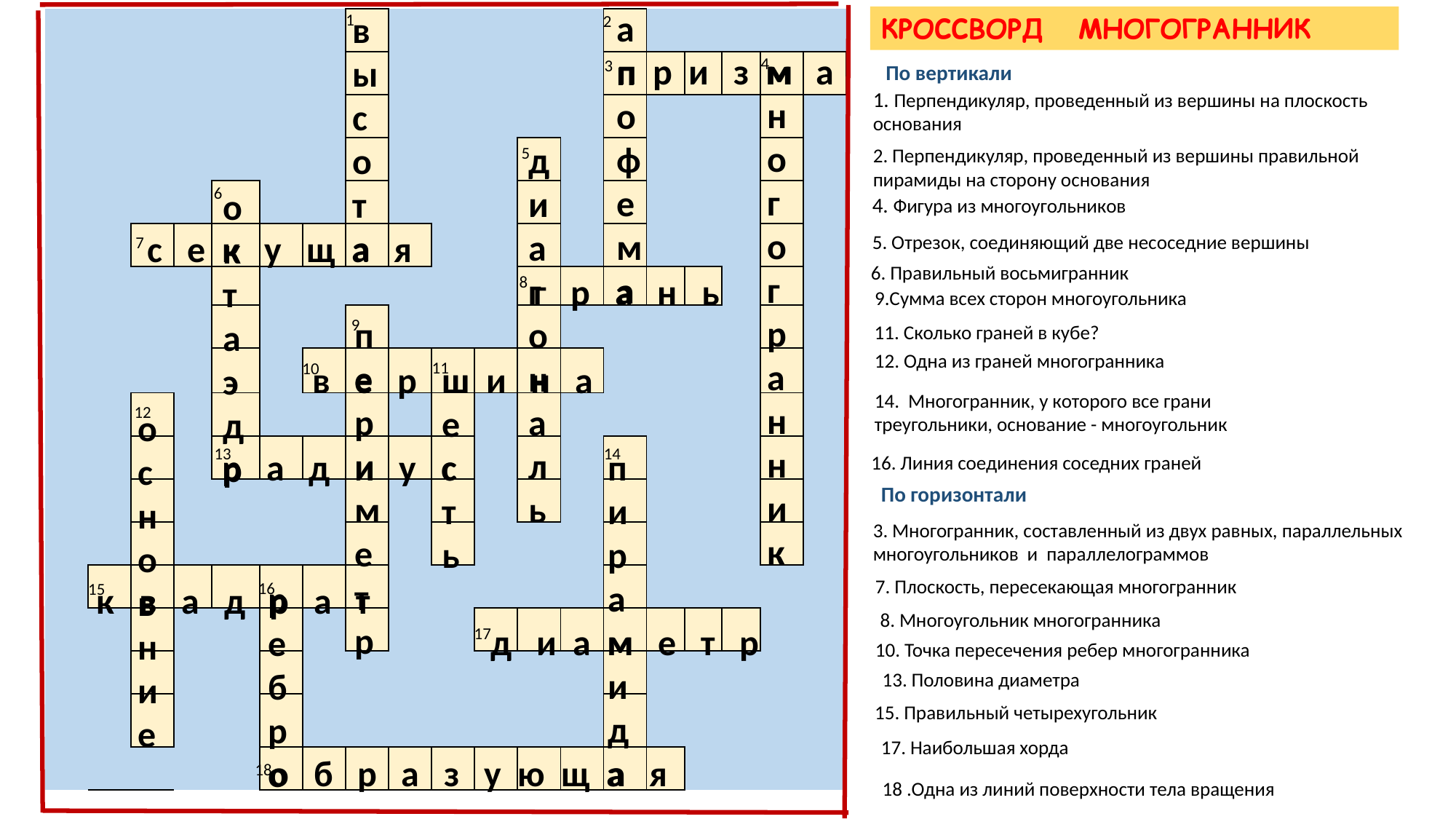

а
п
о
ф
е
м
а
в
ы
с
о
т
а
1
2
КРОССВОРД   МНОГОГРАННИК
|  |  |  |  |  |  |  |  |  |  |  |  |  |  |  |  |  |  |  |  |  |  |
| --- | --- | --- | --- | --- | --- | --- | --- | --- | --- | --- | --- | --- | --- | --- | --- | --- | --- | --- | --- | --- | --- |
|  |  |  |  |  |  |  |  |  |  |  |  |  |  |  |  |  |  |  |  |  |  |
|  |  |  |  |  |  |  |  |  |  |  |  |  |  |  |  |  |  |  |  |  |  |
|  |  |  |  |  |  |  |  |  |  |  |  |  |  |  |  |  |  |  |  |  |  |
|  |  |  |  |  |  |  |  |  |  |  |  |  |  |  |  |  |  |  |  |  |  |
|  |  |  |  |  |  |  |  |  |  |  |  |  |  |  |  |  |  |  |  |  |  |
|  |  |  |  |  |  |  |  |  |  |  |  |  |  |  |  |  |  |  |  |  |  |
|  |  |  |  |  |  |  |  |  |  |  |  |  |  |  |  |  |  |  |  |  |  |
|  |  |  |  |  |  |  |  |  |  |  |  |  |  |  |  |  |  |  |  |  |  |
|  |  |  |  |  |  |  |  |  |  |  |  |  |  |  |  |  |  |  |  |  |  |
|  |  |  |  |  |  |  |  |  |  |  |  |  |  |  |  |  |  |  |  |  |  |
|  |  |  |  |  |  |  |  |  |  |  |  |  |  |  |  |  |  |  |  |  |  |
|  |  |  |  |  |  |  |  |  |  |  |  |  |  |  |  |  |  |  |  |  |  |
|  |  |  |  |  |  |  |  |  |  |  |  |  |  |  |  |  |  |  |  |  |  |
|  |  |  |  |  |  |  |  |  |  |  |  |  |  |  |  |  |  |  |  |  |  |
|  |  |  |  |  |  |  |  |  |  |  |  |  |  |  |  |  |  |  |  |  |  |
|  |  |  |  |  |  |  |  |  |  |  |  |  |  |  |  |  |  |  |  |  |  |
|  |  |  |  |  |  |  |  |  |  |  |  |  |  |  |  |  |  |  |  |  |  |
  п  р  и   з  м   а
м
н
о
г
о
г
р
а
н
н
и
к
4
3
По вертикали
1. Перпендикуляр, проведенный из вершины на плоскость  основания
д
и
а
г
о
н
а
л
ь

5

2. Перпендикуляр, проведенный из вершины правильной пирамиды на сторону основания
6
о
к
т
аэдр
4. Фигура из многоугольников
с   е  к   у   щ  а   я
5. Отрезок, соединяющий две несоседние вершины
7
6. Правильный восьмигранник
 г   р   а   н   ь
8
9.Сумма всех сторон многоугольника
п
е
р
и
м
е
т
р
9
11. Сколько граней в кубе?
12. Одна из граней многогранника
11
ш
е
с
т
ь
в   е   р   ш  и   н   а
10
14.  Многогранник, у которого все грани треугольники, основание - многоугольник
12
о
с
н
о
в
н
и
е
13
14
п
и
р
а
м
и
д
а
 р   а   д   и   у   с
16. Линия соединения соседних граней
По горизонтали
3. Многогранник, составленный из двух равных, параллельных многоугольников  и  параллелограммов
7. Плоскость, пересекающая многогранник
р
е
б
р
о
к   в   а   д   р   а   т
16
15
8. Многоугольник многогранника
 д   и  а  м   е   т   р
17

10. Точка пересечения ребер многогранника
13. Половина диаметра
15. Правильный четырехугольник
17. Наибольшая хорда
  о   б   р   а   з   у  ю  щ  а   я
18
18 .Одна из линий поверхности тела вращения